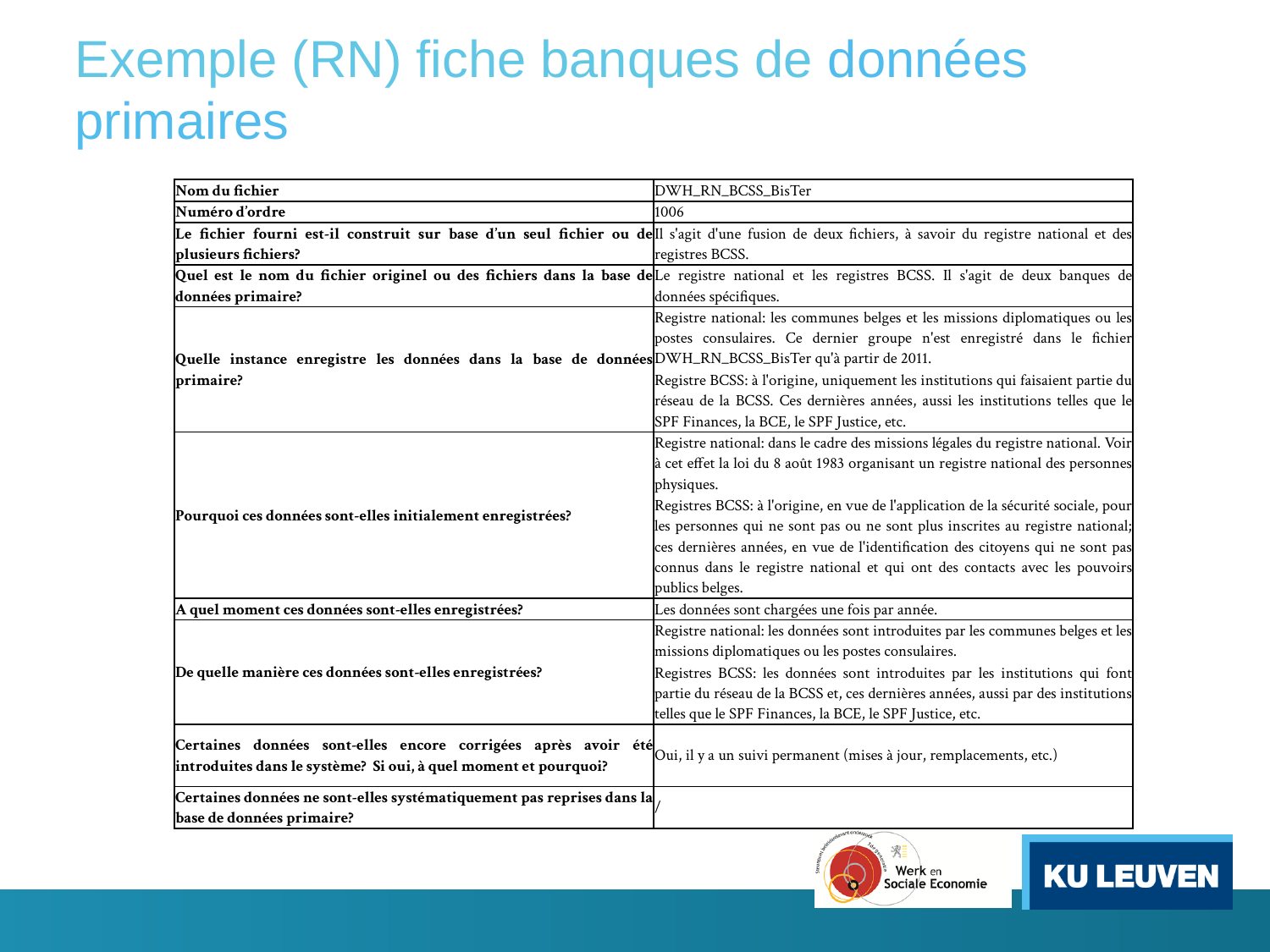

# Exemple (RN) fiche banques de données primaires
| Nom du fichier | DWH\_RN\_BCSS\_BisTer |
| --- | --- |
| Numéro d’ordre | 1006 |
| Le fichier fourni est-il construit sur base d’un seul fichier ou de plusieurs fichiers? | Il s'agit d'une fusion de deux fichiers, à savoir du registre national et des registres BCSS. |
| Quel est le nom du fichier originel ou des fichiers dans la base de données primaire? | Le registre national et les registres BCSS. Il s'agit de deux banques de données spécifiques. |
| Quelle instance enregistre les données dans la base de données primaire? | Registre national: les communes belges et les missions diplomatiques ou les postes consulaires. Ce dernier groupe n'est enregistré dans le fichier DWH\_RN\_BCSS\_BisTer qu'à partir de 2011. |
|  | Registre BCSS: à l'origine, uniquement les institutions qui faisaient partie du réseau de la BCSS. Ces dernières années, aussi les institutions telles que le SPF Finances, la BCE, le SPF Justice, etc. |
| Pourquoi ces données sont-elles initialement enregistrées? | Registre national: dans le cadre des missions légales du registre national. Voir à cet effet la loi du 8 août 1983 organisant un registre national des personnes physiques. |
|  | Registres BCSS: à l'origine, en vue de l'application de la sécurité sociale, pour les personnes qui ne sont pas ou ne sont plus inscrites au registre national; ces dernières années, en vue de l'identification des citoyens qui ne sont pas connus dans le registre national et qui ont des contacts avec les pouvoirs publics belges. |
| A quel moment ces données sont-elles enregistrées? | Les données sont chargées une fois par année. |
| De quelle manière ces données sont-elles enregistrées? | Registre national: les données sont introduites par les communes belges et les missions diplomatiques ou les postes consulaires. |
|  | Registres BCSS: les données sont introduites par les institutions qui font partie du réseau de la BCSS et, ces dernières années, aussi par des institutions telles que le SPF Finances, la BCE, le SPF Justice, etc. |
| Certaines données sont-elles encore corrigées après avoir été introduites dans le système? Si oui, à quel moment et pourquoi? | Oui, il y a un suivi permanent (mises à jour, remplacements, etc.) |
| Certaines données ne sont-elles systématiquement pas reprises dans la base de données primaire? | / |